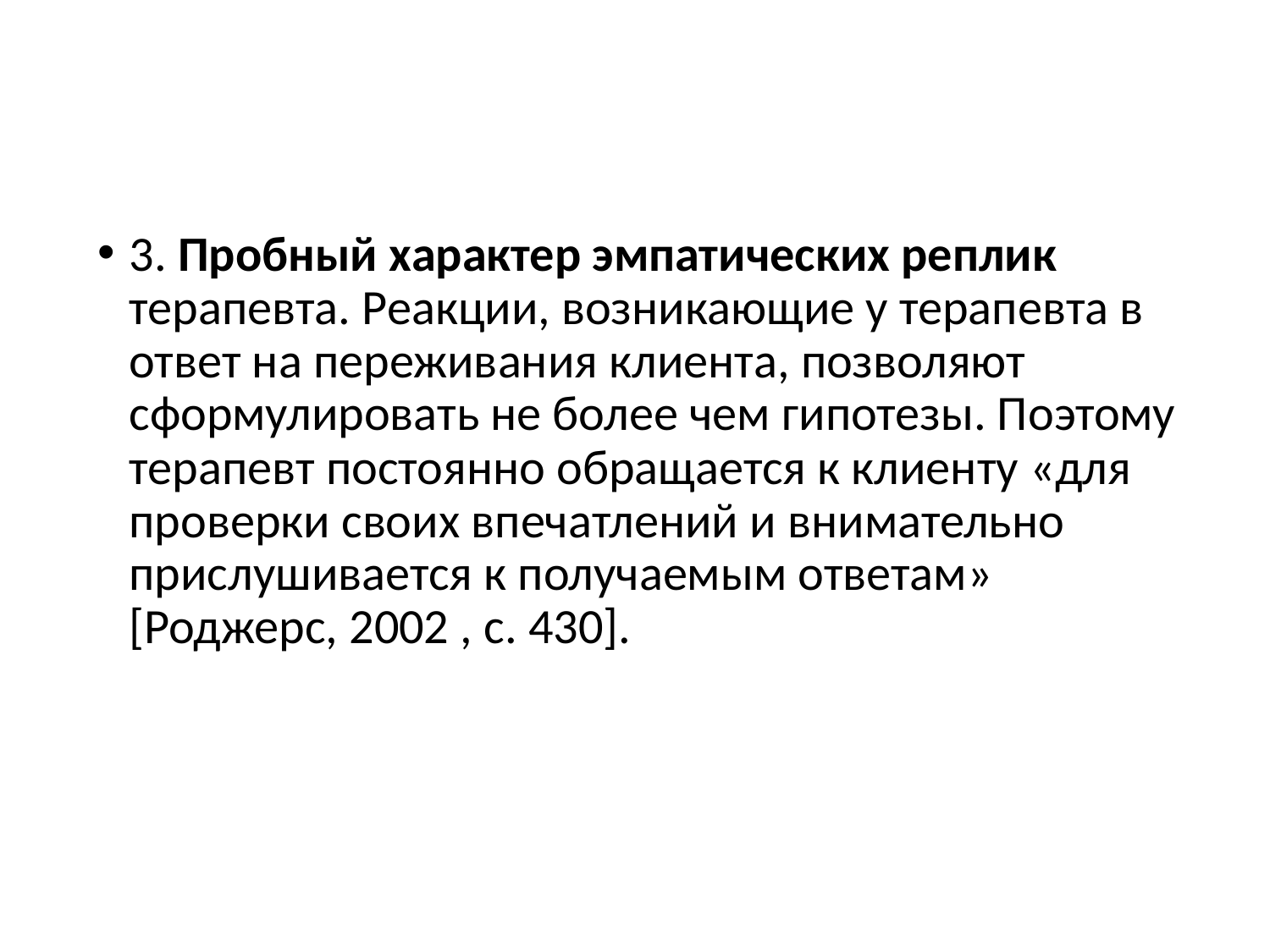

#
3. Пробный характер эмпатических реплик терапевта. Реакции, возникающие у терапевта в ответ на переживания клиента, позволяют сформулировать не более чем гипотезы. Поэтому терапевт постоянно обращается к клиенту «для проверки своих впечатлений и внимательно прислушивается к получаемым ответам» [Роджерс, 2002 , с. 430].